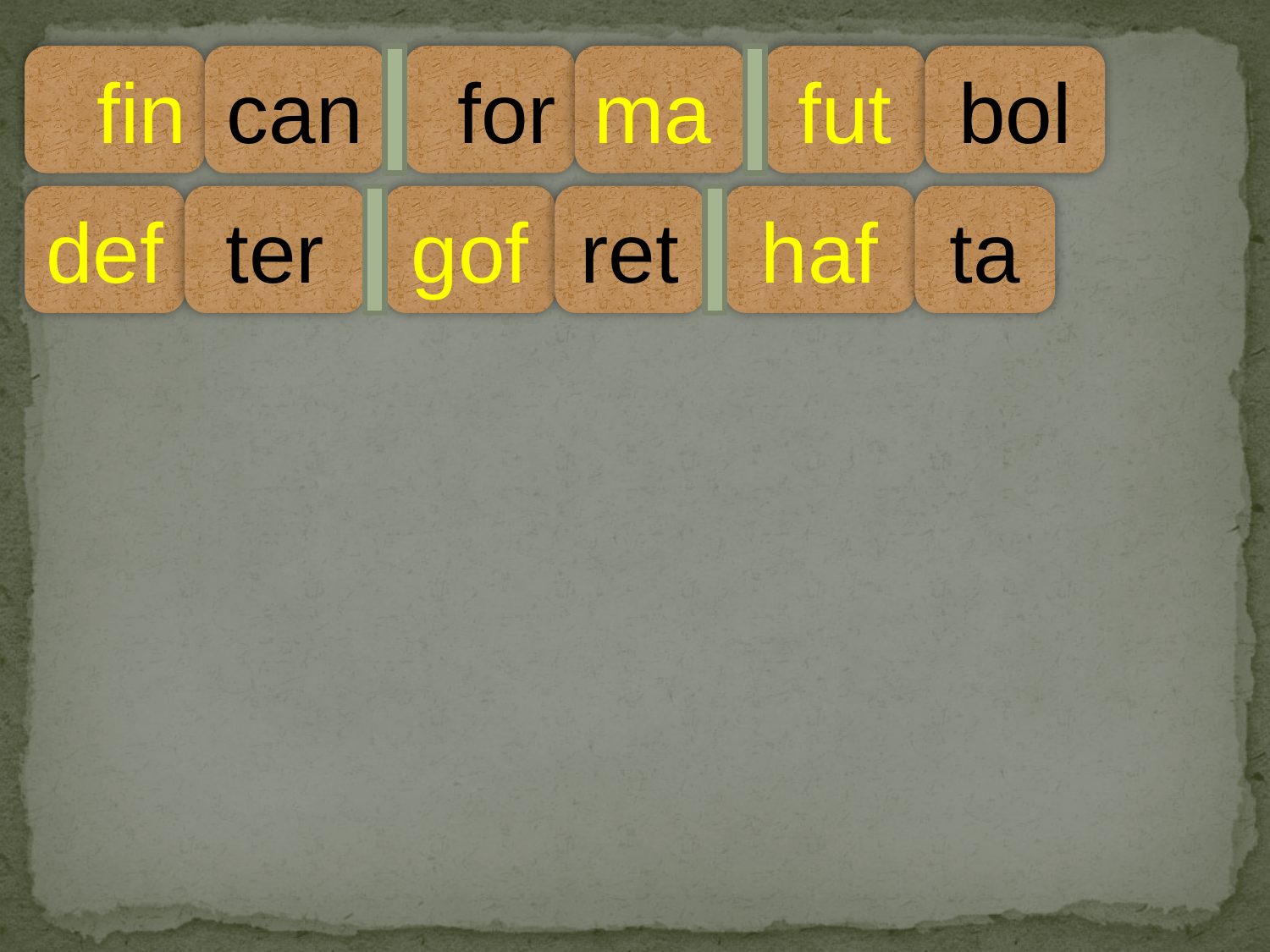

fin
can

for
ma

fut
bol
def
ter

gof
ret

haf
ta